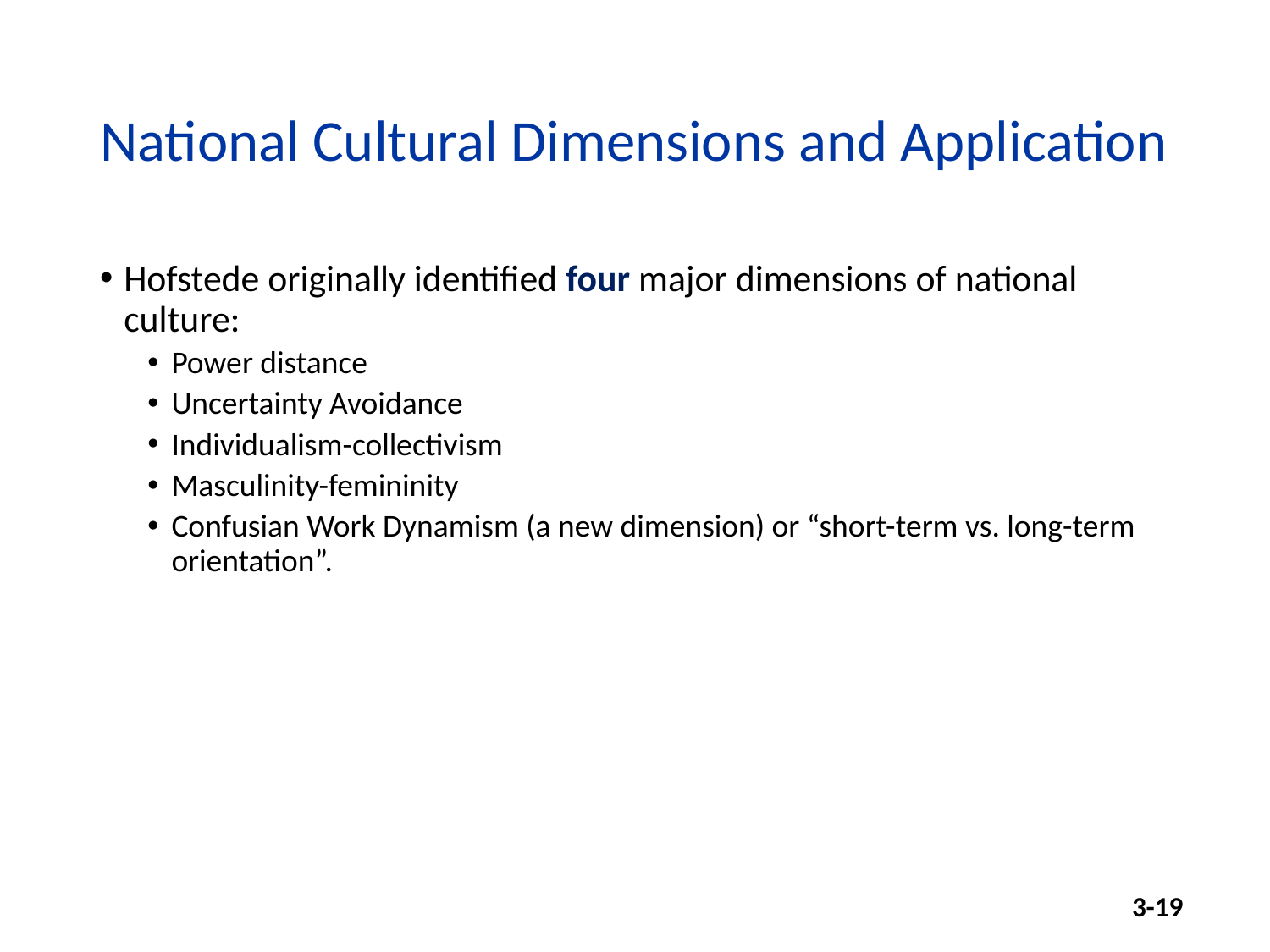

# National Cultural Dimensions and Application
Hofstede originally identified four major dimensions of national culture:
Power distance
Uncertainty Avoidance
Individualism-collectivism
Masculinity-femininity
Confusian Work Dynamism (a new dimension) or “short-term vs. long-term orientation”.